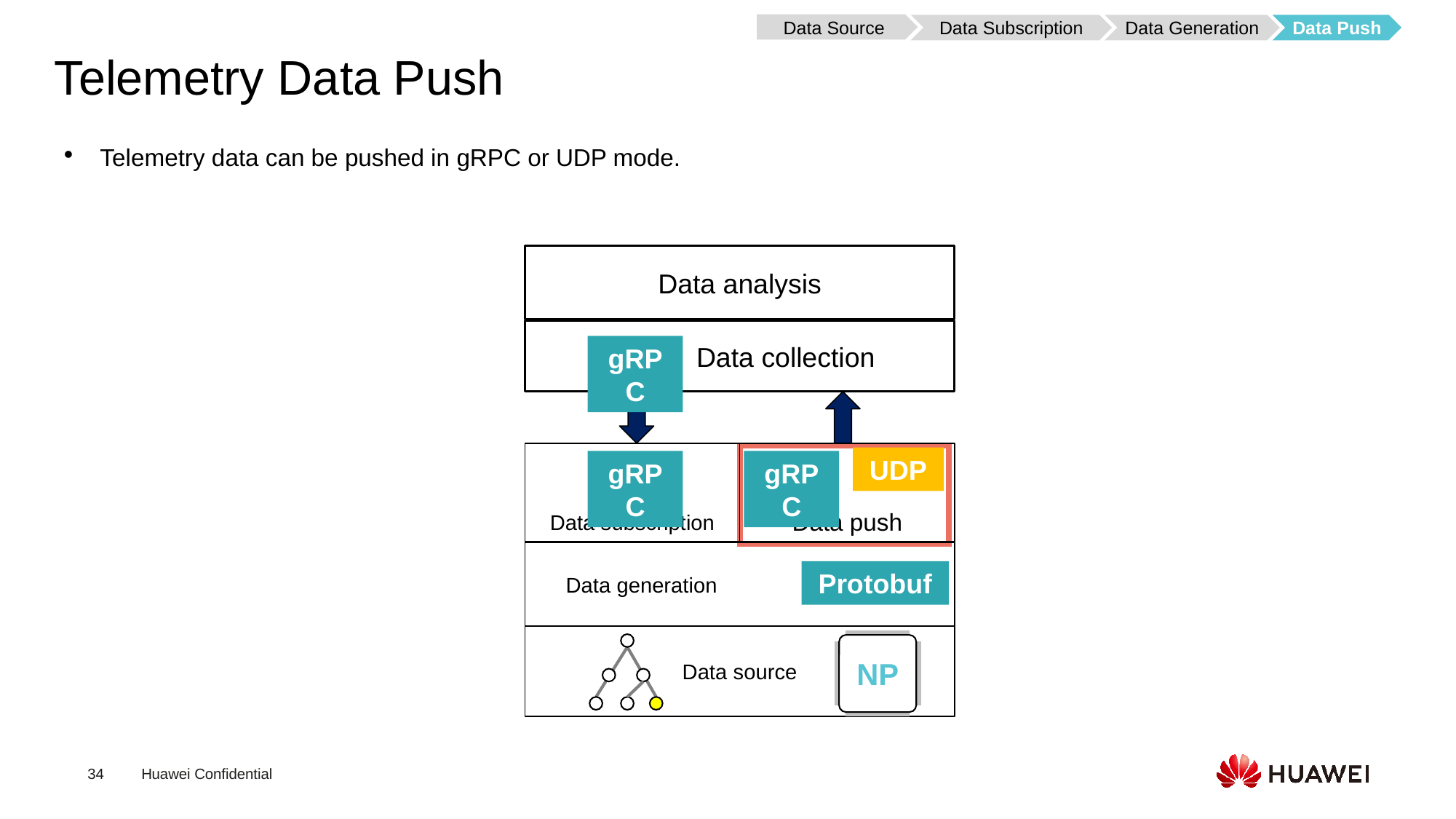

Data Source
Data Subscription
Data Generation
Data Push
# Telemetry Data Push
Telemetry data can be pushed in gRPC or UDP mode.
Data analysis
            Data collection
gRPC

Data subscription

Data push

UDP
gRPC
gRPC
     Data generation
Protobuf
Data source
NP